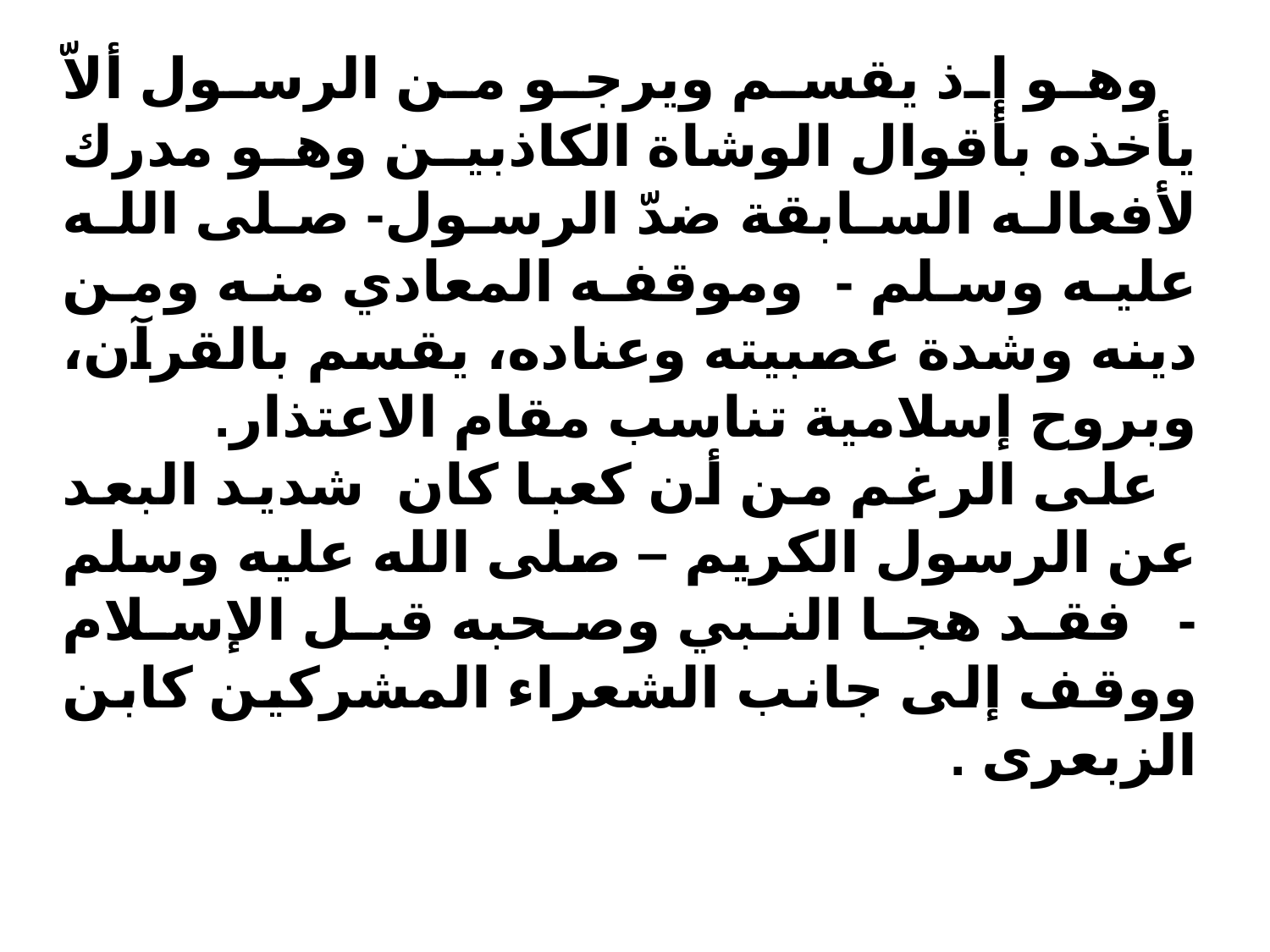

وهو إذ يقسم ويرجو من الرسول ألاّ يأخذه بأقوال الوشاة الكاذبين وهو مدرك لأفعاله السابقة ضدّ الرسول- صلى الله عليه وسلم -  وموقفه المعادي منه ومن دينه وشدة عصبيته وعناده، يقسم بالقرآن، وبروح إسلامية تناسب مقام الاعتذار.
على الرغم من أن كعبا كان  شديد البعد عن الرسول الكريم – صلى الله عليه وسلم -   فقد هجا النبي وصحبه قبل الإسلام ووقف إلى جانب الشعراء المشركين كابن الزبعرى .